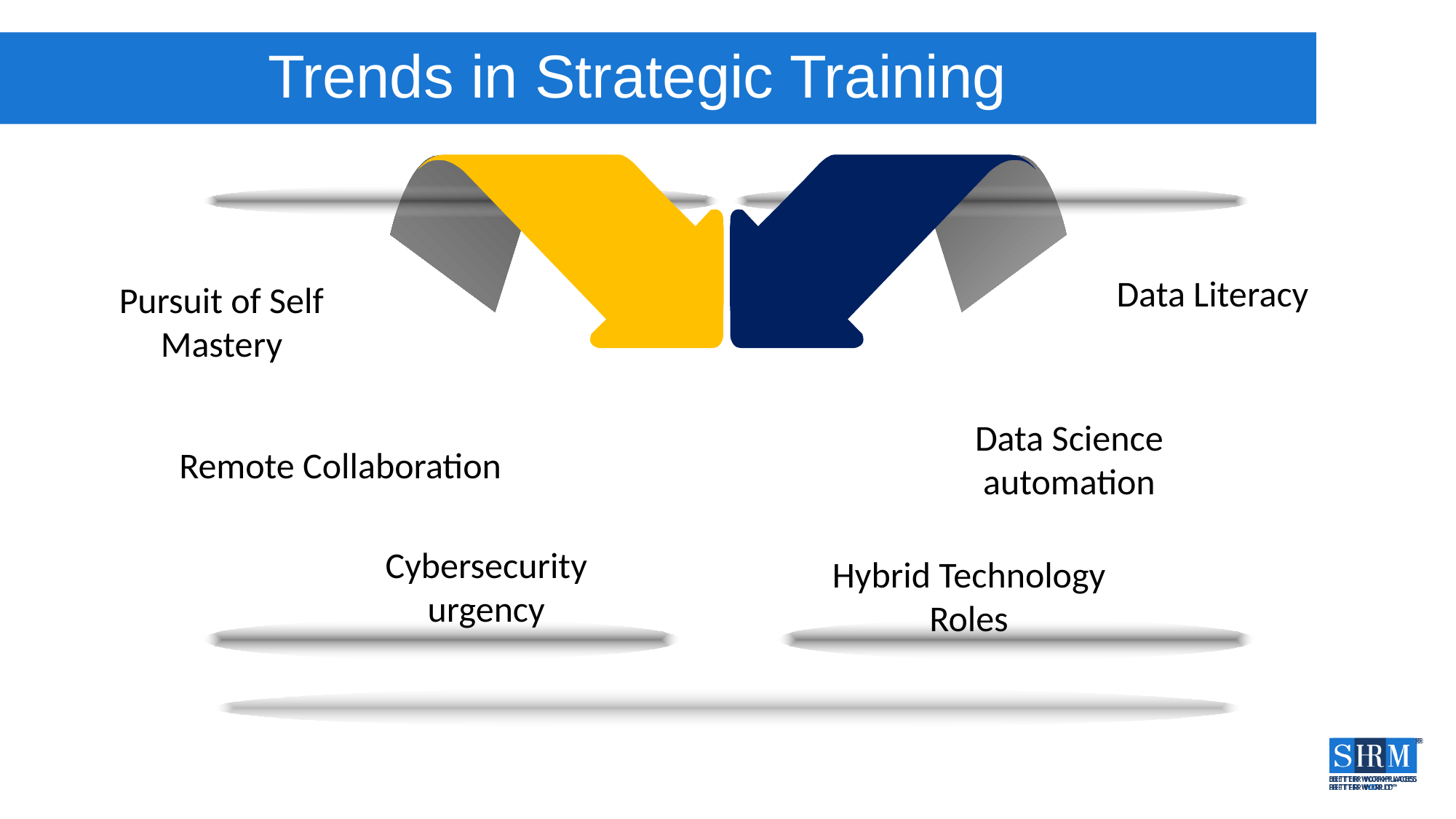

# Trends in Strategic Training

 Data Literacy
Pursuit of Self Mastery

Data Science automation
Remote Collaboration
Cybersecurity urgency
Hybrid Technology Roles